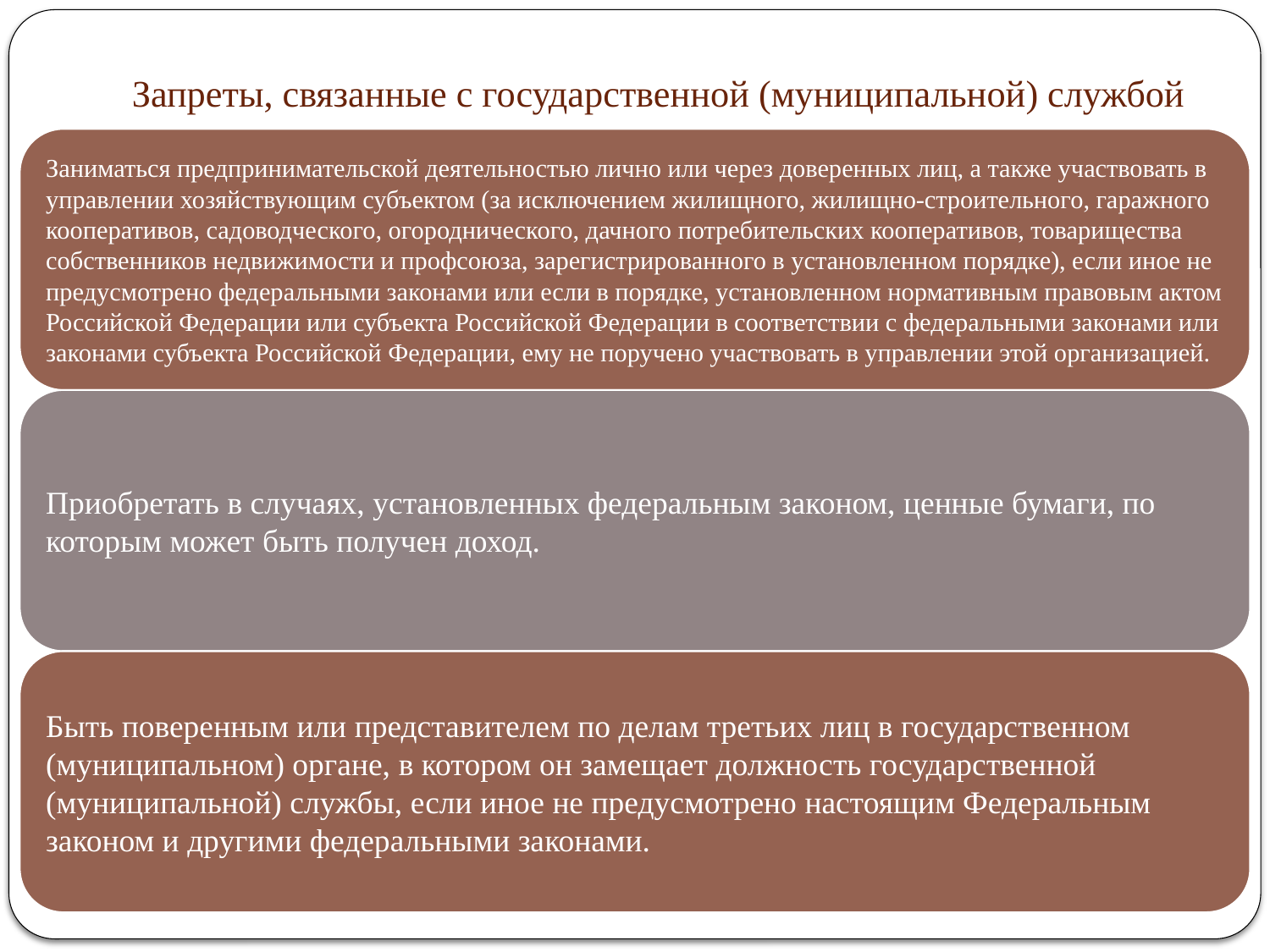

# Запреты, связанные с государственной (муниципальной) службой
Заниматься предпринимательской деятельностью лично или через доверенных лиц, а также участвовать в управлении хозяйствующим субъектом (за исключением жилищного, жилищно-строительного, гаражного кооперативов, садоводческого, огороднического, дачного потребительских кооперативов, товарищества собственников недвижимости и профсоюза, зарегистрированного в установленном порядке), если иное не предусмотрено федеральными законами или если в порядке, установленном нормативным правовым актом Российской Федерации или субъекта Российской Федерации в соответствии с федеральными законами или законами субъекта Российской Федерации, ему не поручено участвовать в управлении этой организацией.
Приобретать в случаях, установленных федеральным законом, ценные бумаги, по которым может быть получен доход.
Быть поверенным или представителем по делам третьих лиц в государственном (муниципальном) органе, в котором он замещает должность государственной (муниципальной) службы, если иное не предусмотрено настоящим Федеральным законом и другими федеральными законами.